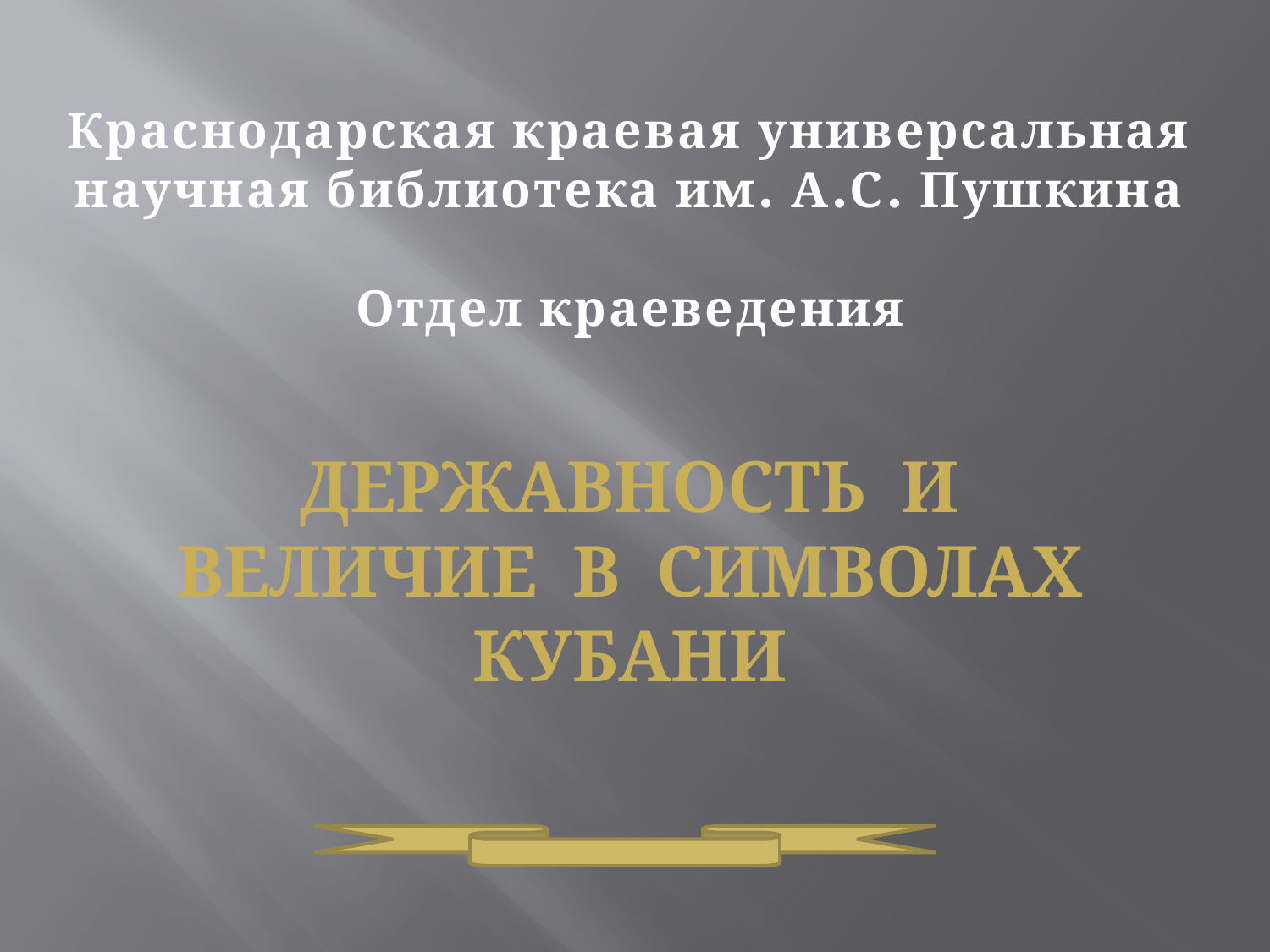

# Краснодарская краевая универсальная научная библиотека им. А.С. Пушкина Отдел краеведения
Державность  и величие  в  символах Кубани